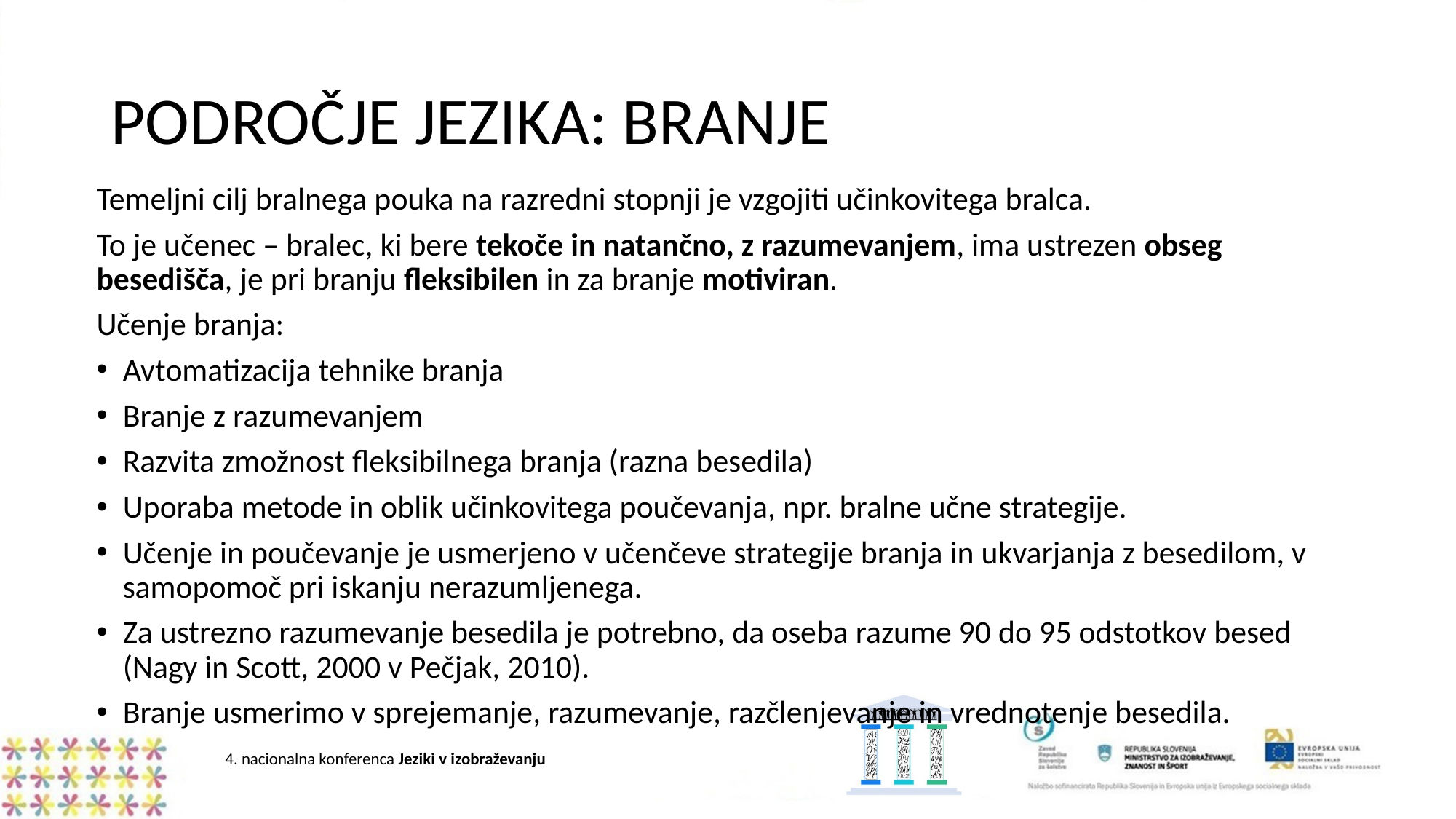

# PODROČJE JEZIKA: BRANJE
Temeljni cilj bralnega pouka na razredni stopnji je vzgojiti učinkovitega bralca.
To je učenec – bralec, ki bere tekoče in natančno, z razumevanjem, ima ustrezen obseg besedišča, je pri branju fleksibilen in za branje motiviran.
Učenje branja:
Avtomatizacija tehnike branja
Branje z razumevanjem
Razvita zmožnost fleksibilnega branja (razna besedila)
Uporaba metode in oblik učinkovitega poučevanja, npr. bralne učne strategije.
Učenje in poučevanje je usmerjeno v učenčeve strategije branja in ukvarjanja z besedilom, v samopomoč pri iskanju nerazumljenega.
Za ustrezno razumevanje besedila je potrebno, da oseba razume 90 do 95 odstotkov besed (Nagy in Scott, 2000 v Pečjak, 2010).
Branje usmerimo v sprejemanje, razumevanje, razčlenjevanje in vrednotenje besedila.